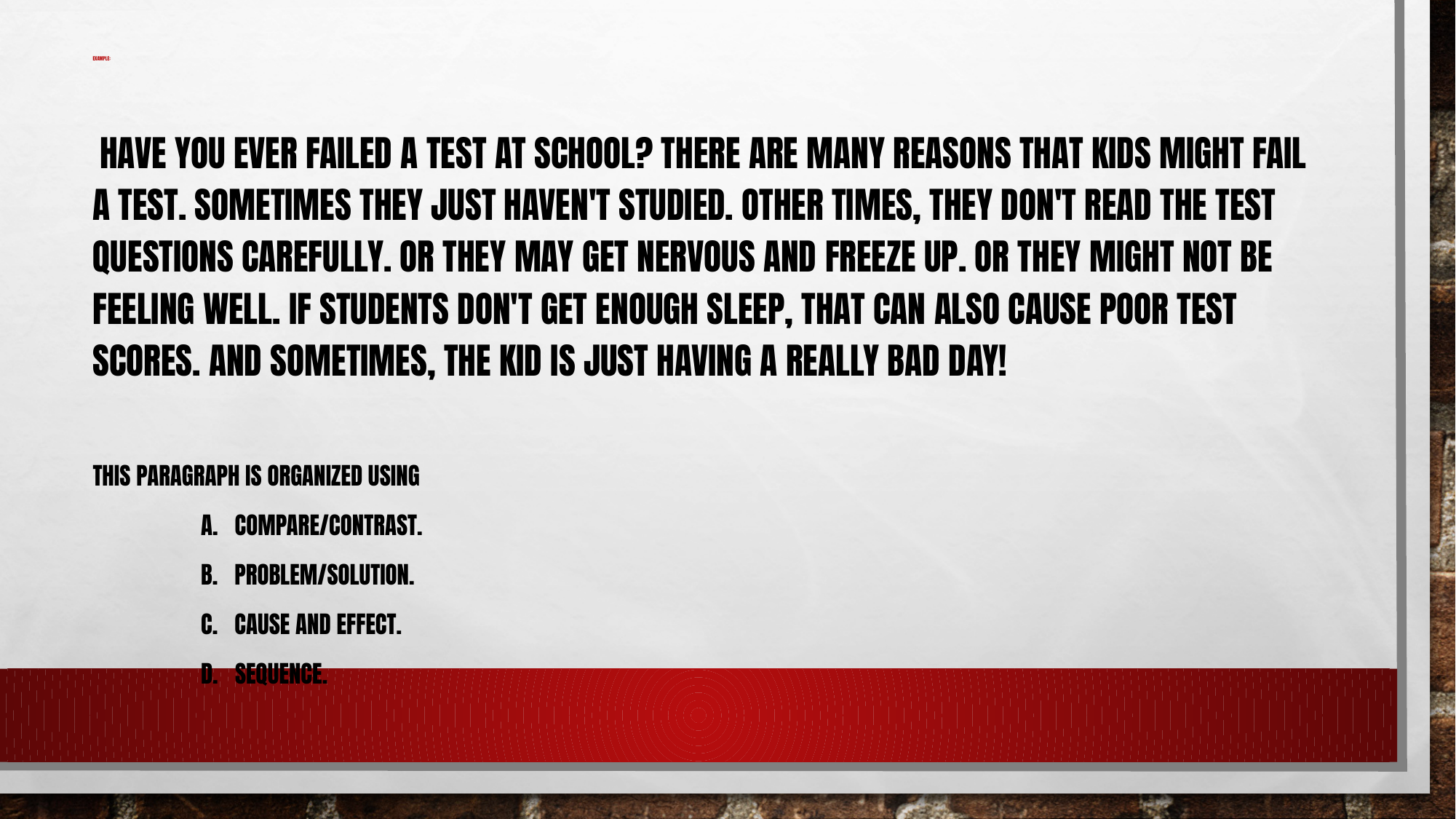

# Example:
 Have you ever failed a test at school? There are many reasons that kids might fail a test. Sometimes they just haven't studied. Other times, they don't read the test questions carefully. Or they may get nervous and freeze up. Or they might not be feeling well. If students don't get enough sleep, that can also cause poor test scores. And sometimes, the kid is just having a really bad day!

This paragraph is organized using
 	A.   compare/contrast.
 	B.   problem/solution.
 	C.   cause and effect.
 	D.   sequence.